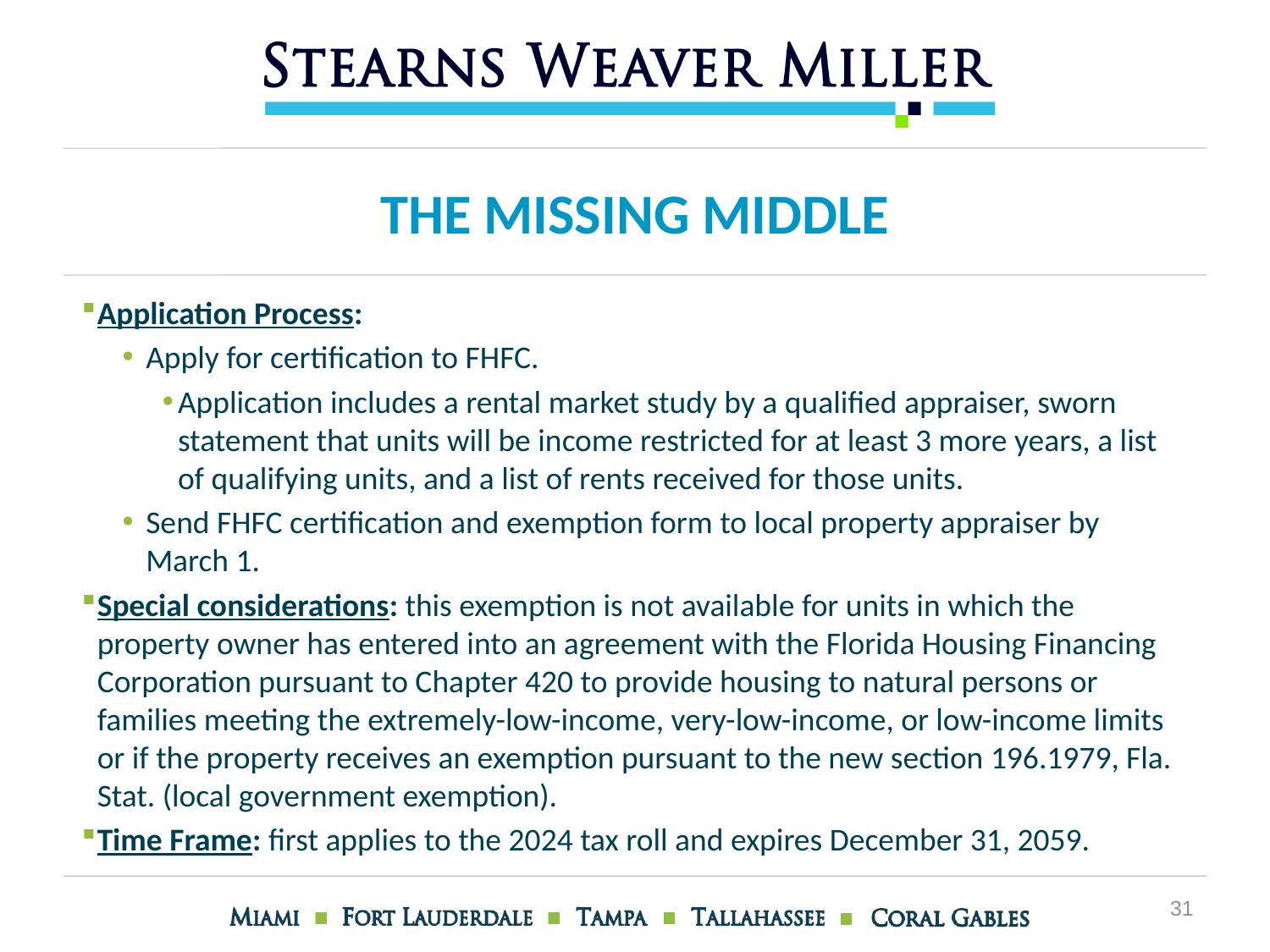

# THE missing middle
Application Process:
Apply for certification to FHFC.
Application includes a rental market study by a qualified appraiser, sworn statement that units will be income restricted for at least 3 more years, a list of qualifying units, and a list of rents received for those units.
Send FHFC certification and exemption form to local property appraiser by March 1.
Special considerations: this exemption is not available for units in which the property owner has entered into an agreement with the Florida Housing Financing Corporation pursuant to Chapter 420 to provide housing to natural persons or families meeting the extremely-low-income, very-low-income, or low-income limits or if the property receives an exemption pursuant to the new section 196.1979, Fla. Stat. (local government exemption).
Time Frame: first applies to the 2024 tax roll and expires December 31, 2059.

31